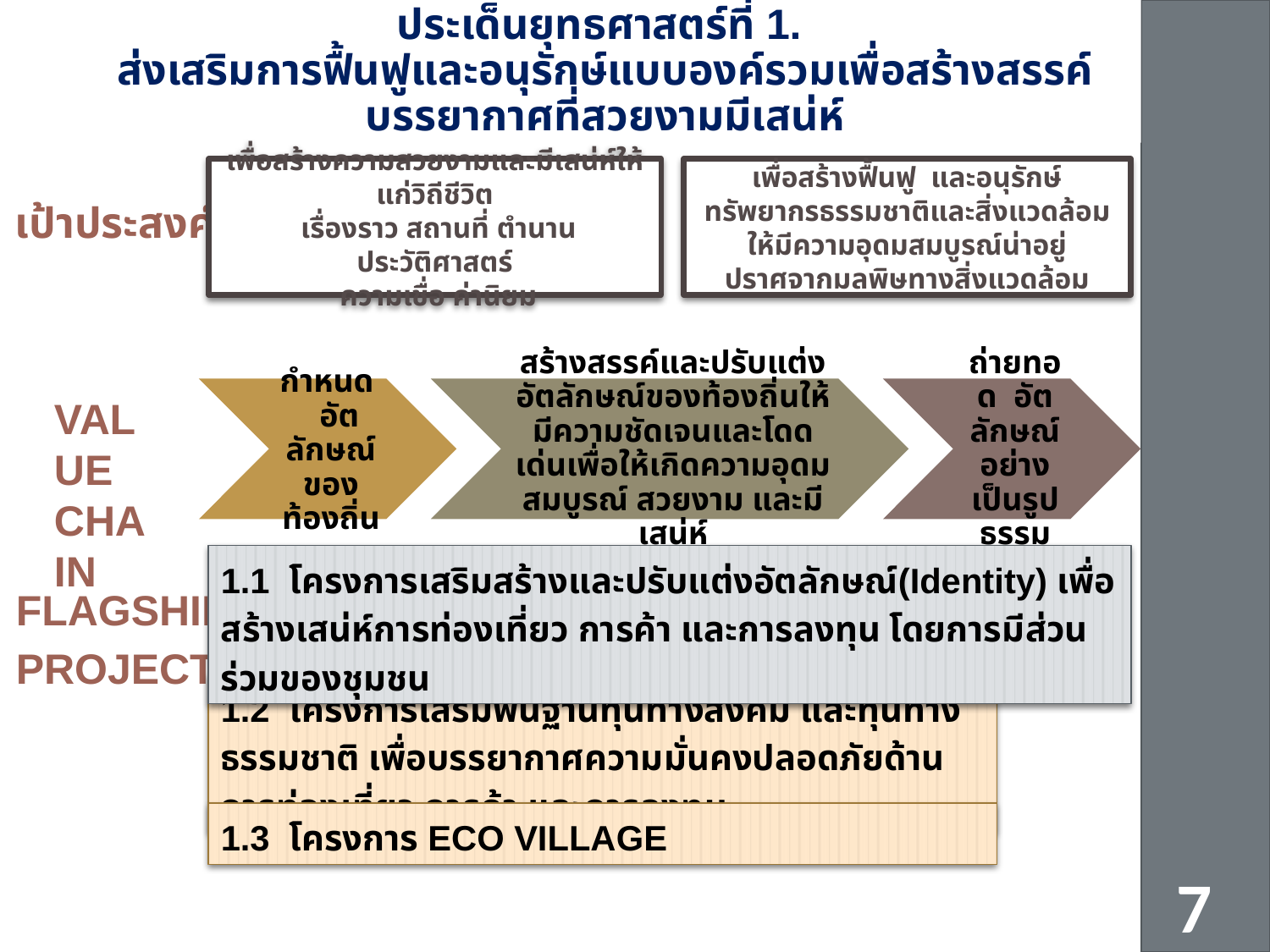

ประเด็นยุทธศาสตร์ที่ 1.
ส่งเสริมการฟื้นฟูและอนุรักษ์แบบองค์รวมเพื่อสร้างสรรค์บรรยากาศที่สวยงามมีเสน่ห์

เพื่อสร้างความสวยงามและมีเสน่ห์ให้แก่วิถีชีวิต
 เรื่องราว สถานที่ ตำนาน ประวัติศาสตร์
 ความเชื่อ ค่านิยม
เพื่อสร้างฟื้นฟู  และอนุรักษ์ทรัพยากรธรรมชาติและสิ่งแวดล้อมให้มีความอุดมสมบูรณ์น่าอยู่ ปราศจากมลพิษทางสิ่งแวดล้อม
เป้าประสงค์

กำหนด    อัตลักษณ์ของท้องถิ่น

สร้างสรรค์และปรับแต่งอัตลักษณ์ของท้องถิ่นให้มีความชัดเจนและโดดเด่นเพื่อให้เกิดความอุดมสมบูรณ์ สวยงาม และมีเสน่ห์
ถ่ายทอด  อัตลักษณ์อย่างเป็นรูปธรรม
Value Chain
1.1  โครงการเสริมสร้างและปรับแต่งอัตลักษณ์(Identity) เพื่อสร้างเสน่ห์การท่องเที่ยว การค้า และการลงทุน โดยการมีส่วนร่วมของชุมชน
Flagship
project
1.2  โครงการเสริมพื้นฐานทุนทางสังคม และทุนทางธรรมชาติ เพื่อบรรยากาศความมั่นคงปลอดภัยด้านการท่องเที่ยว การค้า และการลงทุน
1.3  โครงการ ECO VILLAGE
7
ร่ายยุทธศาสตร์การพัฒนากลุ่มจังหวัดภาคเหนือตอนบน ๑ (๒๕๕๗-๒๕๖๐)